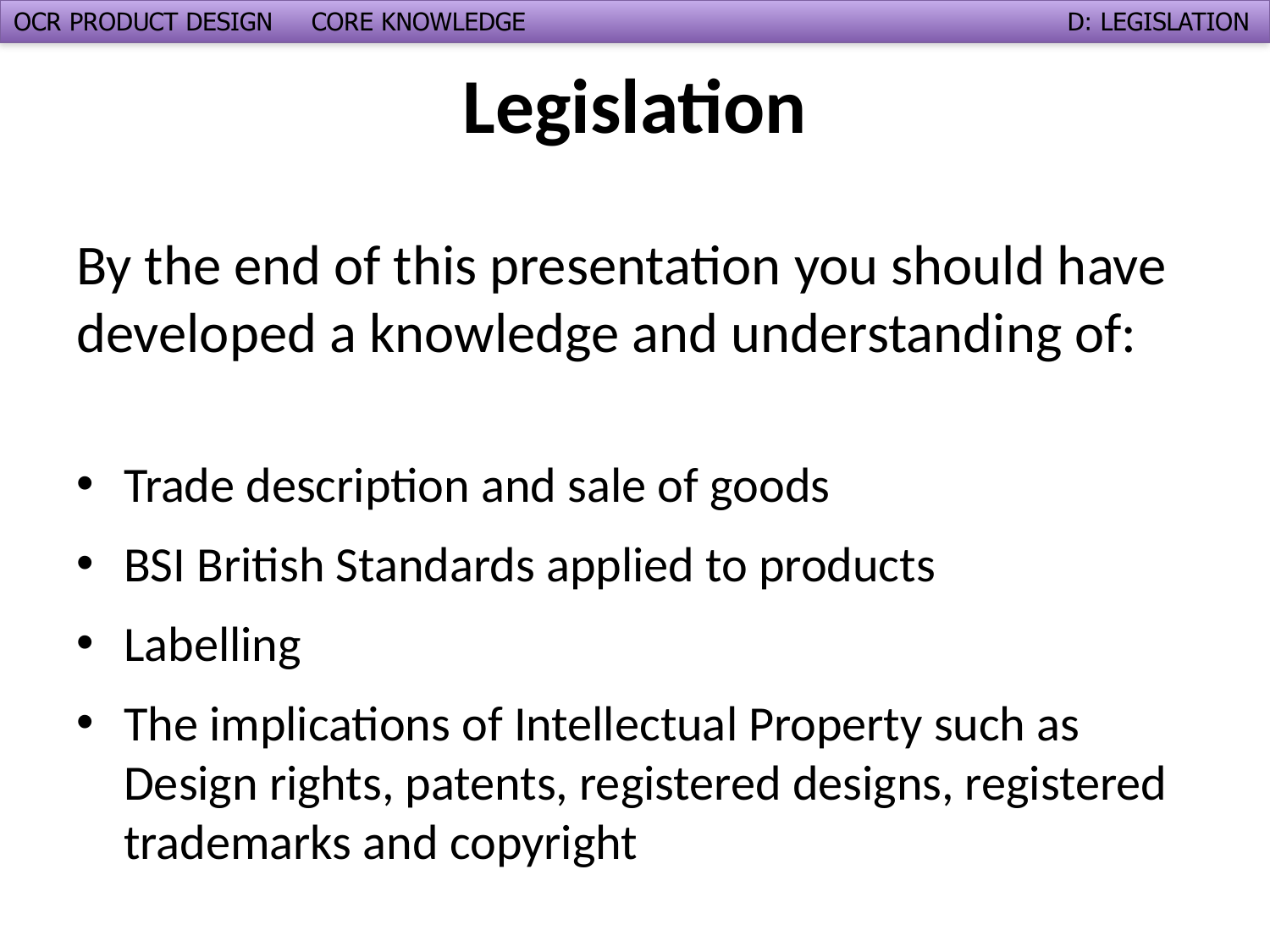

# Legislation
By the end of this presentation you should have developed a knowledge and understanding of:

Trade description and sale of goods
BSI British Standards applied to products
Labelling
The implications of Intellectual Property such as Design rights, patents, registered designs, registered trademarks and copyright